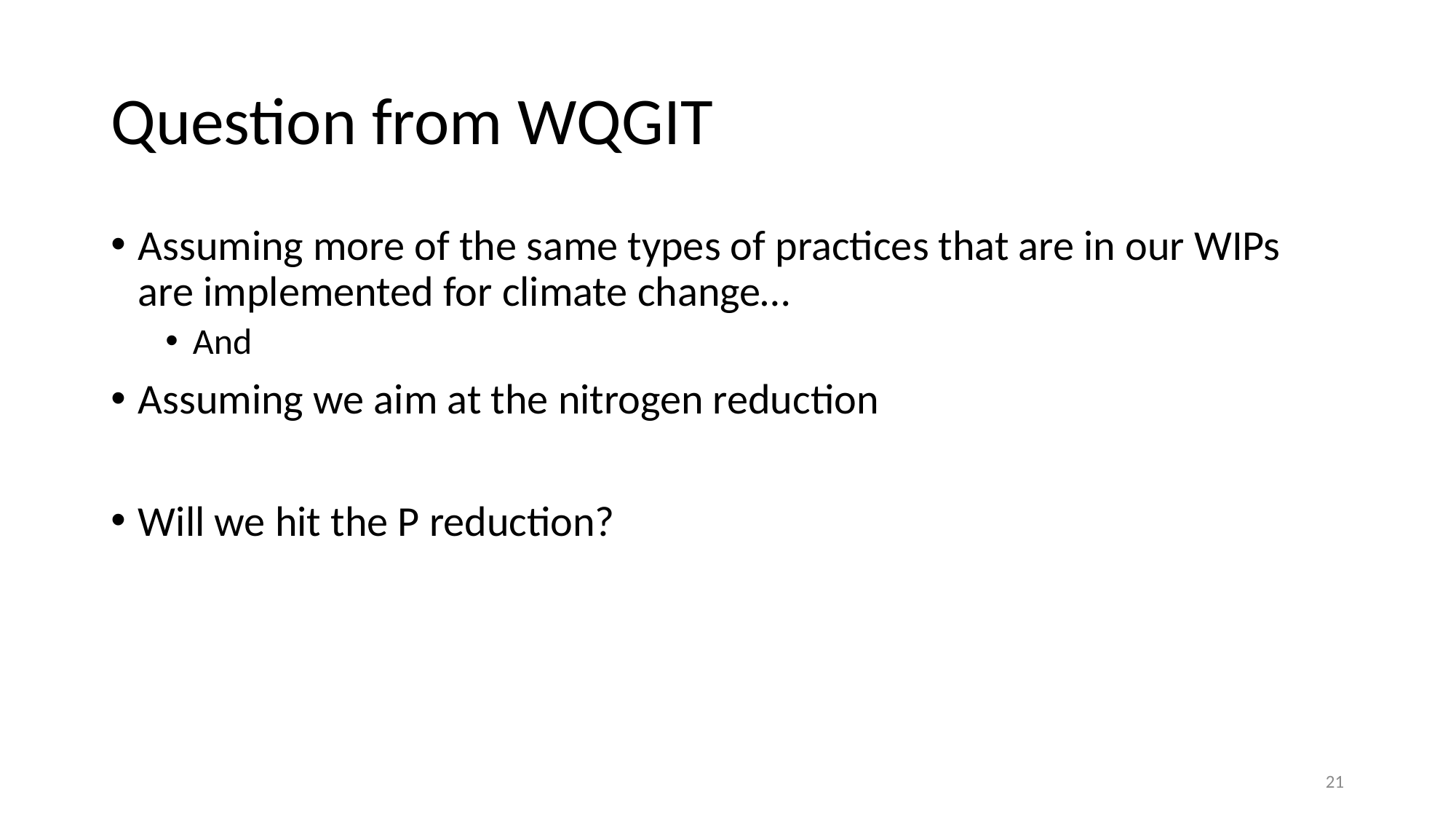

# Question from WQGIT
Assuming more of the same types of practices that are in our WIPs are implemented for climate change…
And
Assuming we aim at the nitrogen reduction

Will we hit the P reduction?
21